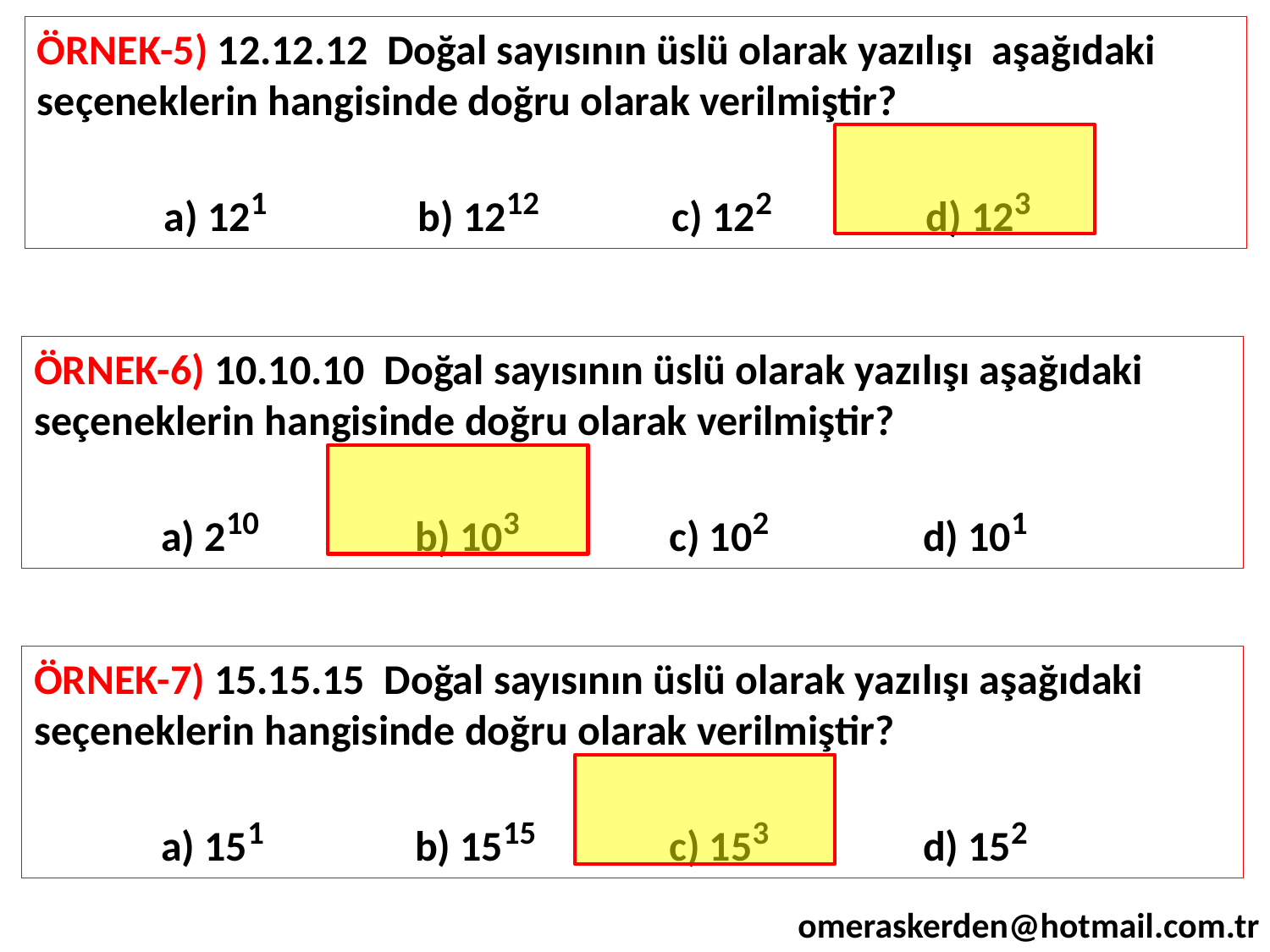

ÖRNEK-5) 12.12.12  Doğal sayısının üslü olarak yazılışı  aşağıdaki seçeneklerin hangisinde doğru olarak verilmiştir?

	a) 121 		b) 1212		c) 122 		d) 123

ÖRNEK-6) 10.10.10  Doğal sayısının üslü olarak yazılışı aşağıdaki seçeneklerin hangisinde doğru olarak verilmiştir?

	a) 210 		b) 103		c) 102 		d) 101

ÖRNEK-7) 15.15.15  Doğal sayısının üslü olarak yazılışı aşağıdaki seçeneklerin hangisinde doğru olarak verilmiştir?

	a) 151 		b) 1515		c) 153 		d) 152

omeraskerden@hotmail.com.tr